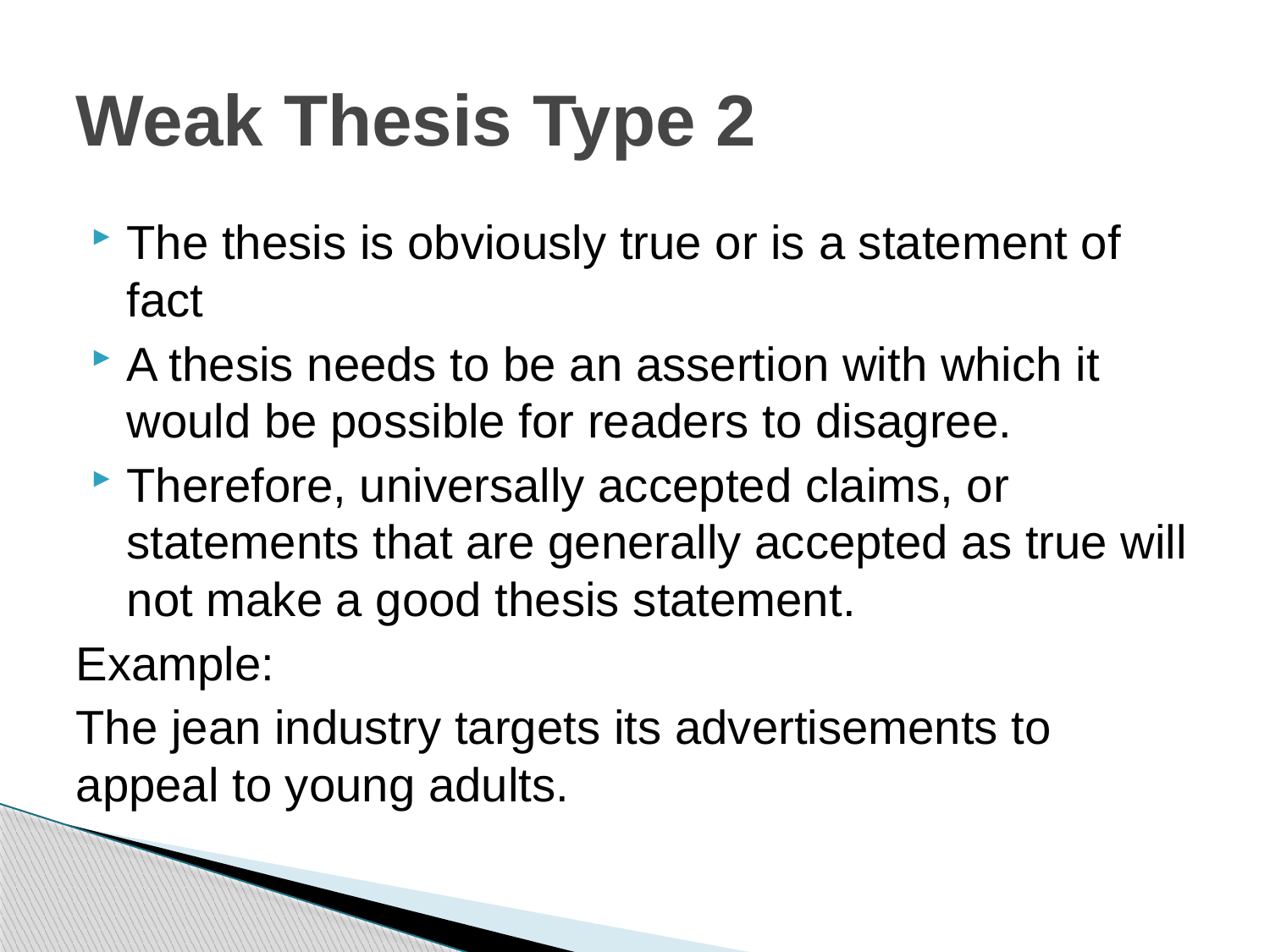

# Weak Thesis Type 2
The thesis is obviously true or is a statement of fact
A thesis needs to be an assertion with which it would be possible for readers to disagree.
Therefore, universally accepted claims, or statements that are generally accepted as true will not make a good thesis statement.
Example:
The jean industry targets its advertisements to appeal to young adults.